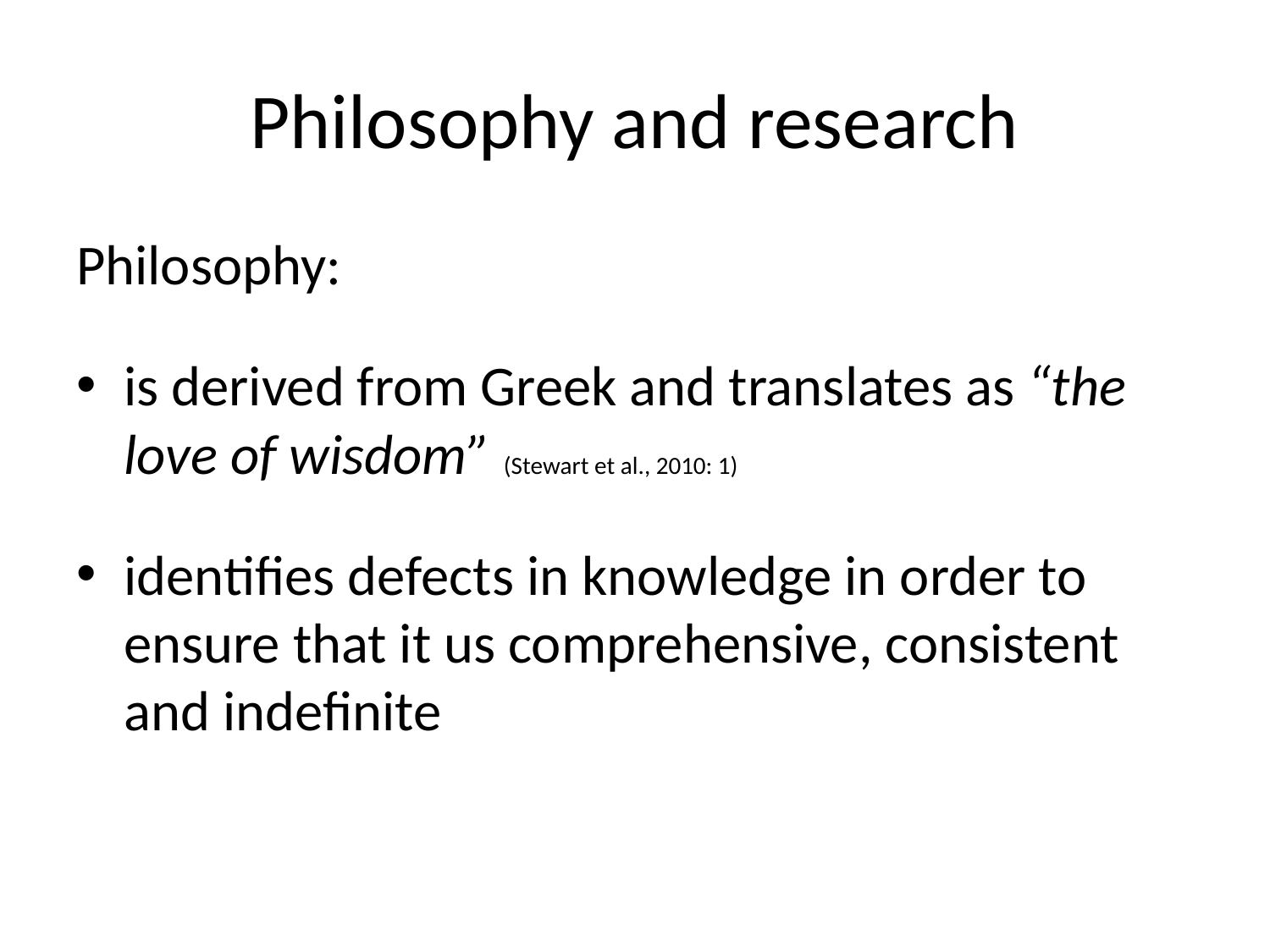

# Philosophy and research
Philosophy:
is derived from Greek and translates as “the love of wisdom” (Stewart et al., 2010: 1)
identifies defects in knowledge in order to ensure that it us comprehensive, consistent and indefinite